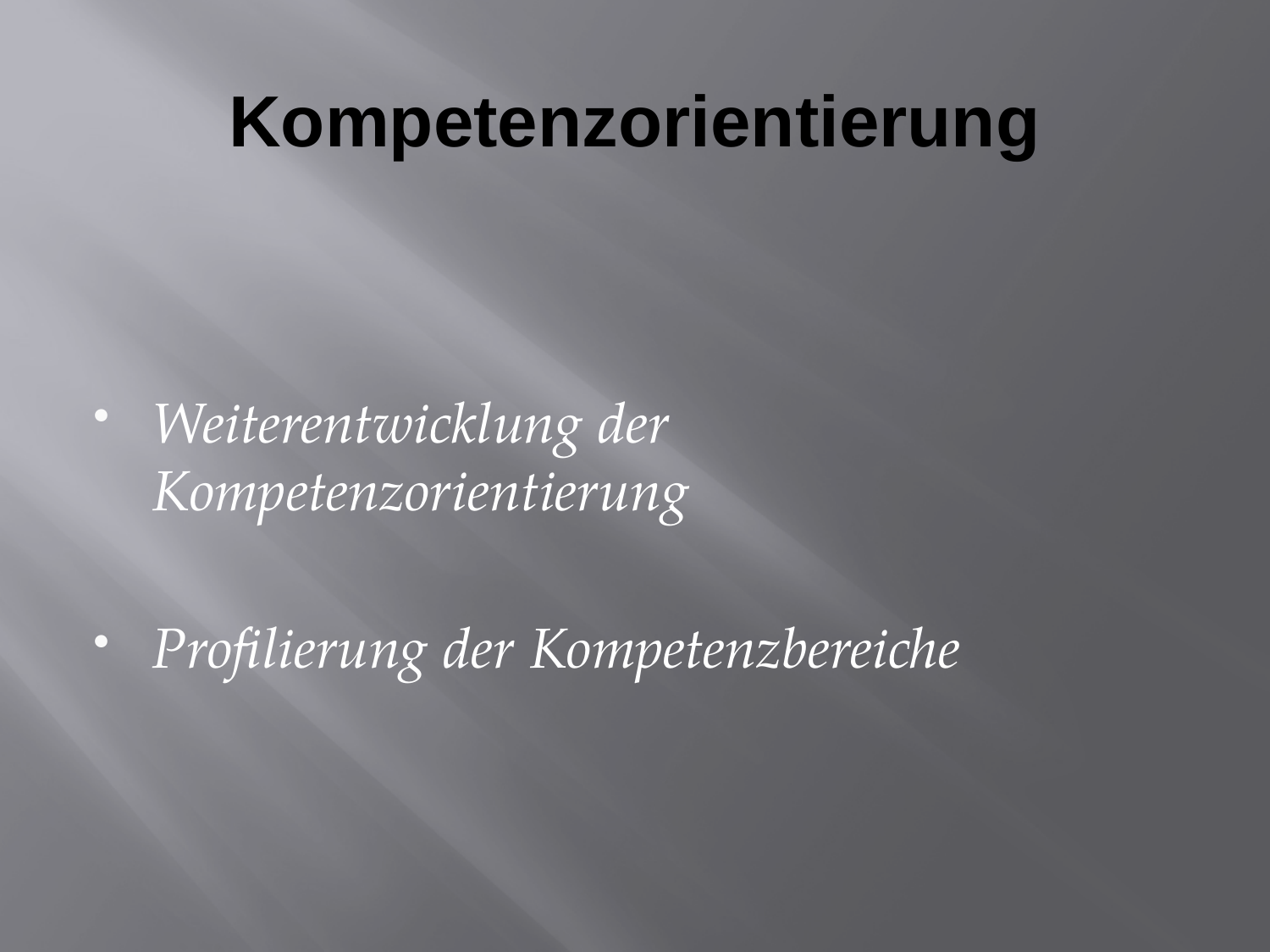

# Kompetenzorientierung

Weiterentwicklung der Kompetenzorientierung

Profilierung der Kompetenzbereiche